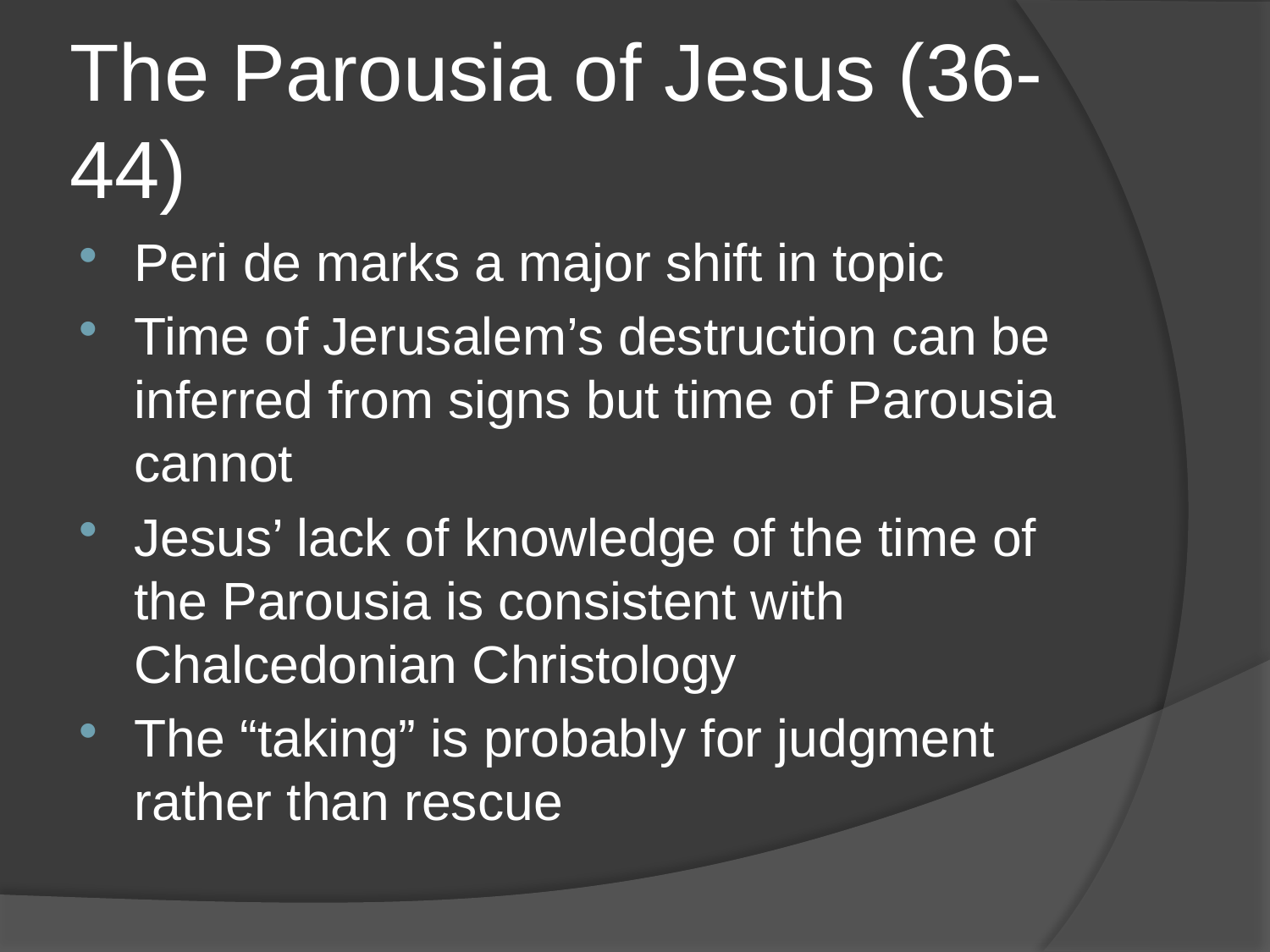

# The Parousia of Jesus (36-44)
Peri de marks a major shift in topic
Time of Jerusalem’s destruction can be inferred from signs but time of Parousia cannot
Jesus’ lack of knowledge of the time of the Parousia is consistent with Chalcedonian Christology
The “taking” is probably for judgment rather than rescue